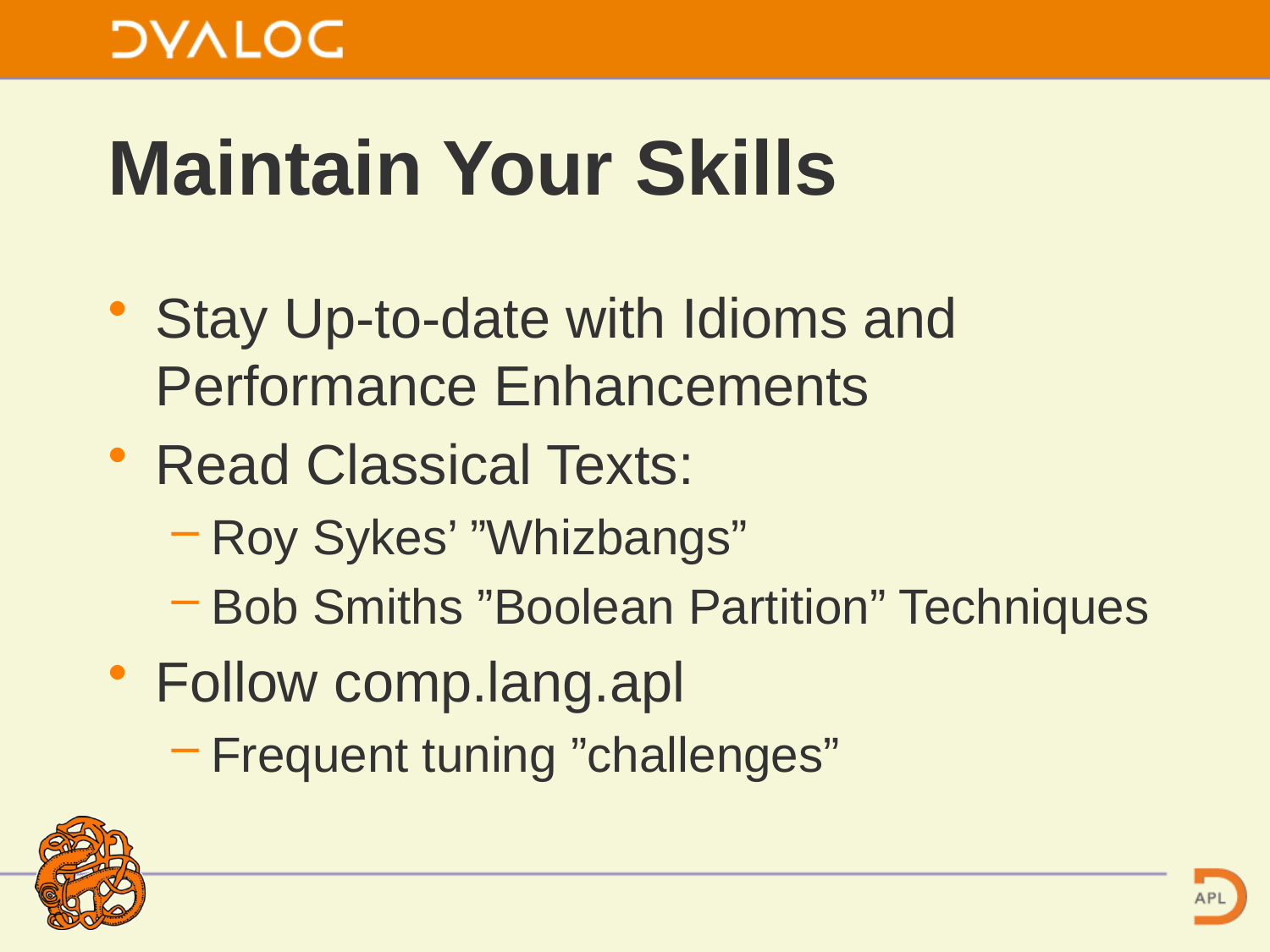

# Maintain Your Skills
Stay Up-to-date with Idioms and Performance Enhancements
Read Classical Texts:
Roy Sykes’ ”Whizbangs”
Bob Smiths ”Boolean Partition” Techniques
Follow comp.lang.apl
Frequent tuning ”challenges”